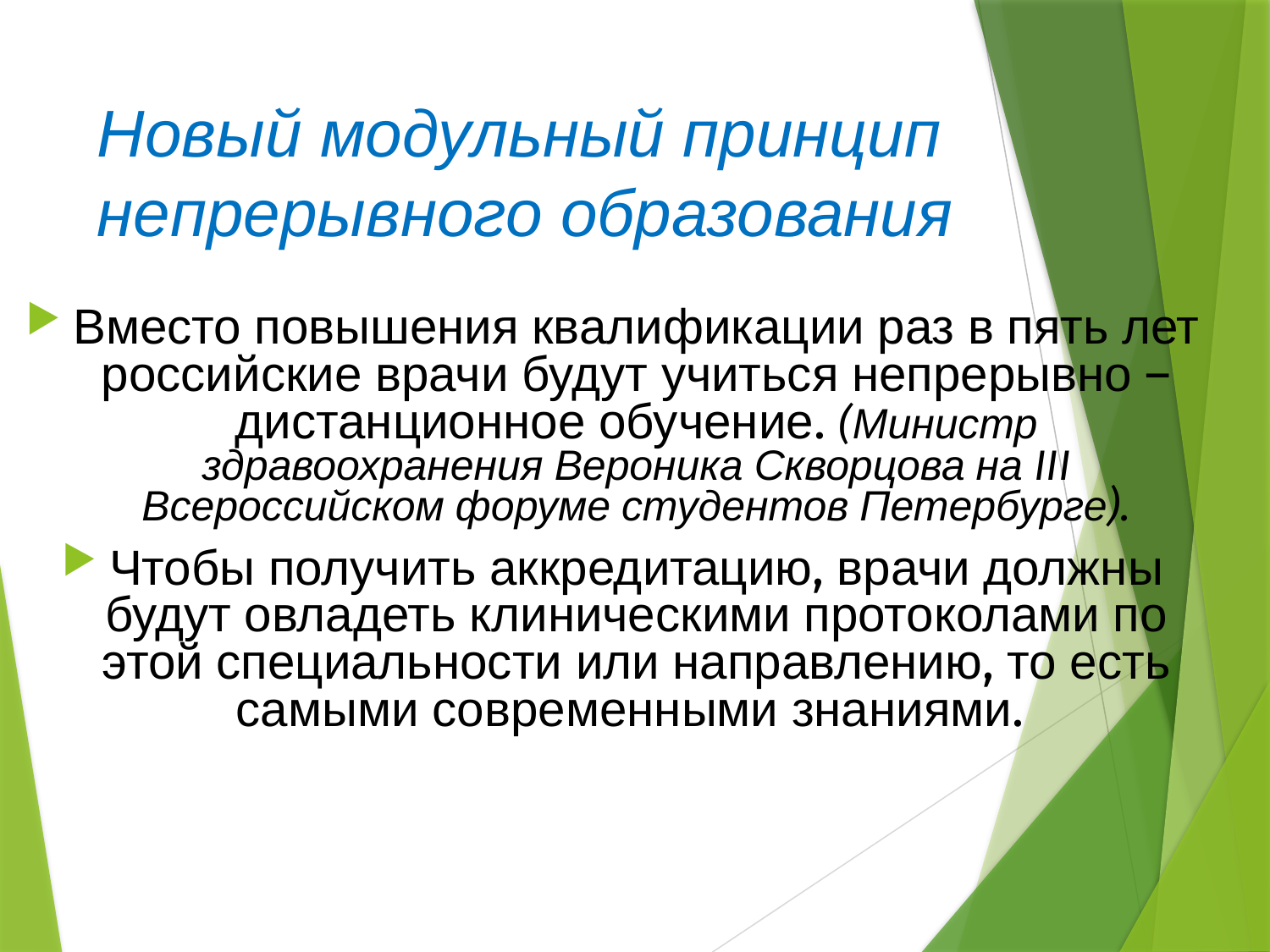

# Новый модульный принцип непрерывного образования
Вместо повышения квалификации раз в пять лет российские врачи будут учиться непрерывно – дистанционное обучение. (Министр здравоохранения Вероника Скворцова на III Всероссийском форуме студентов Петербурге).
Чтобы получить аккредитацию, врачи должны будут овладеть клиническими протоколами по этой специальности или направлению, то есть самыми современными знаниями.